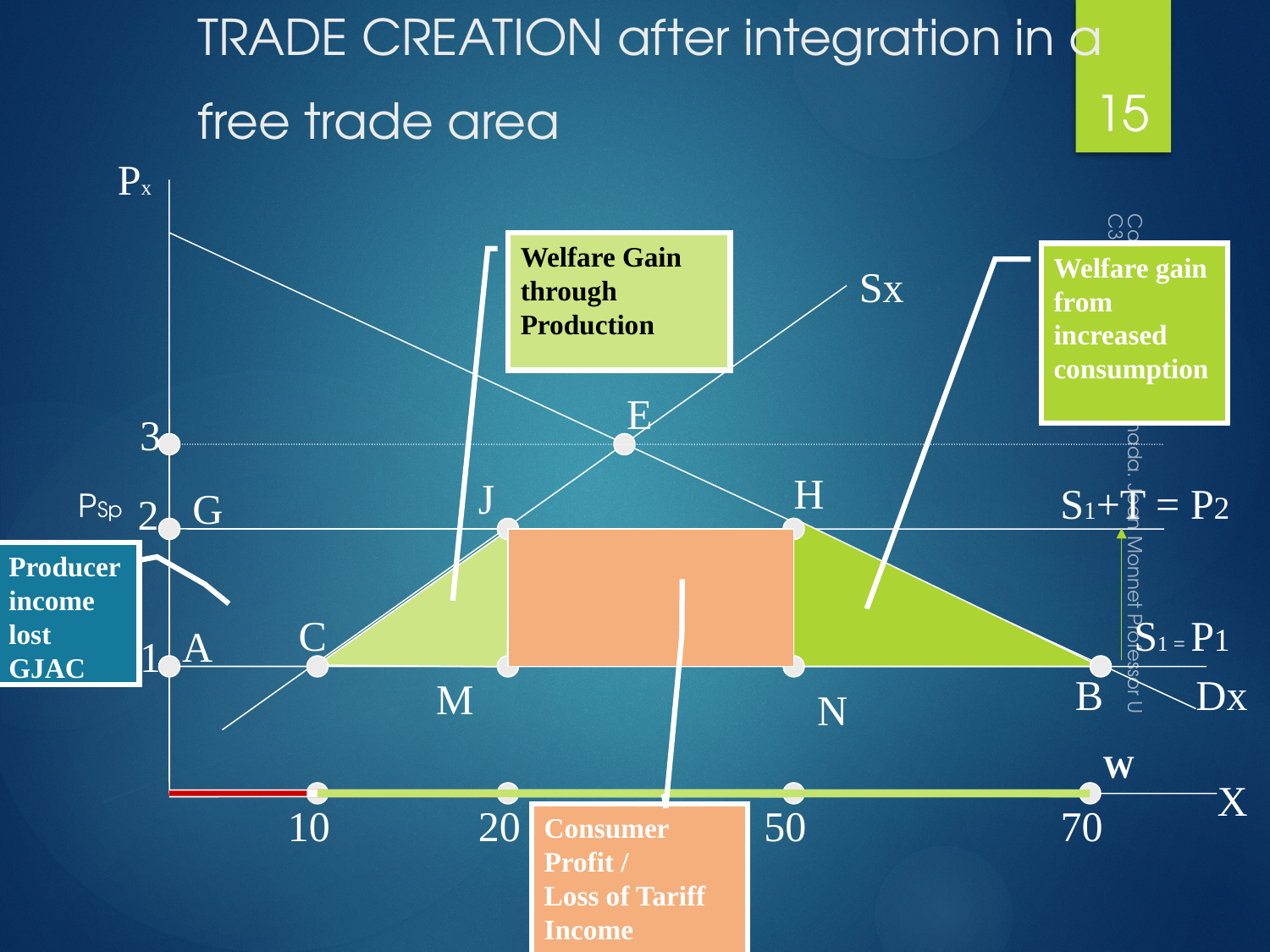

# TRADE CREATION after integration in a free trade area
15
Px

Welfare Gain through Production
Welfare gain from increased consumption
Sx

E
3

Carlos San Juan Mesonada. Jean Monnet Professor UC3M
H
J
S1+T = P2
G
PSp
2

Producer income lost GJAC
C
S1 = P1
A
1

B
Dx

M
N
W
X

10

20

50
70
Consumer Profit /
Loss of Tariff Income